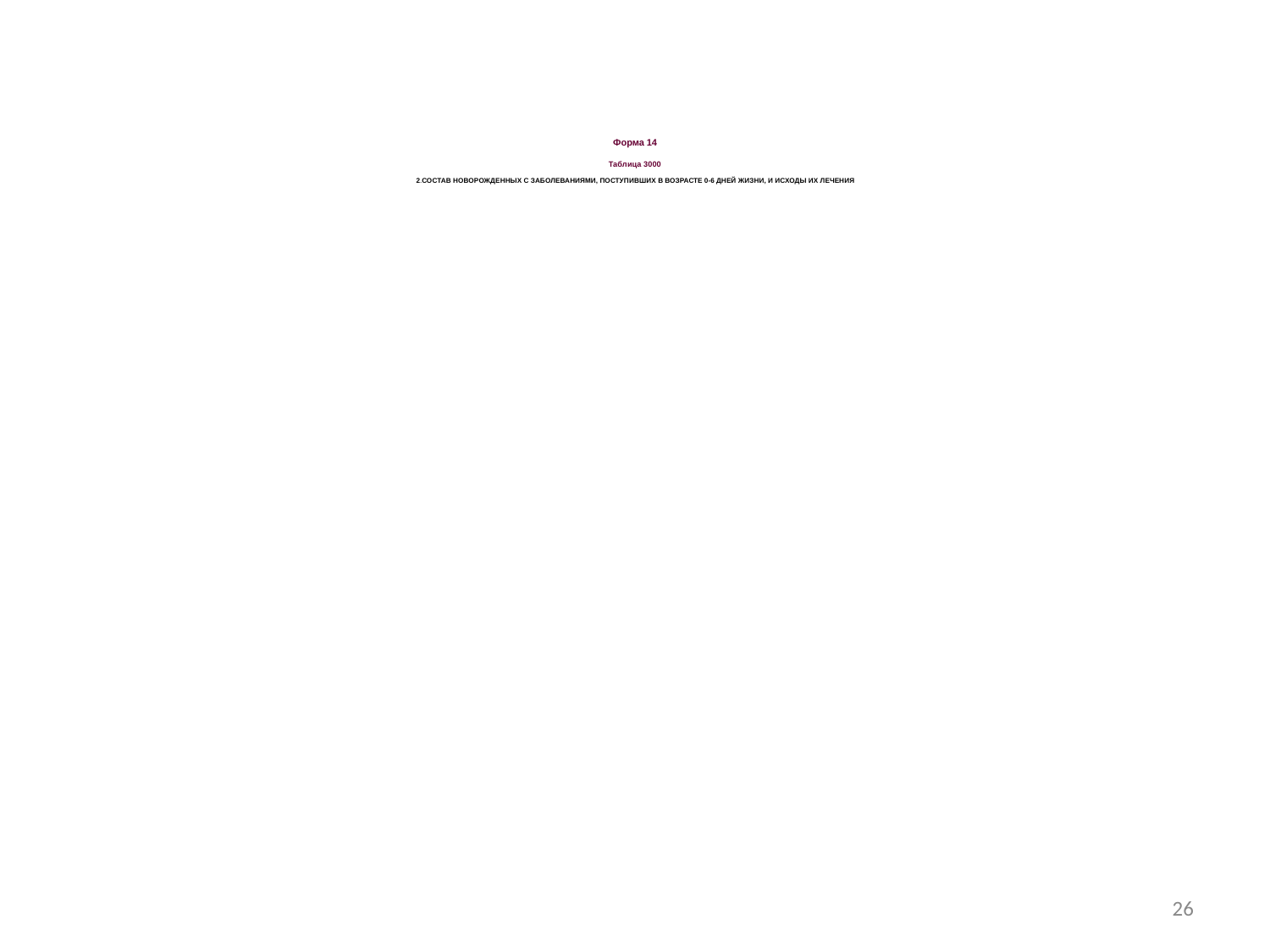

# Форма 14 Таблица 3000 2.Состав новорожденных С ЗАболЕВАНИЯМИ, поступивших в возрасте 0-6 дней жизни, и исходы их лечения

26